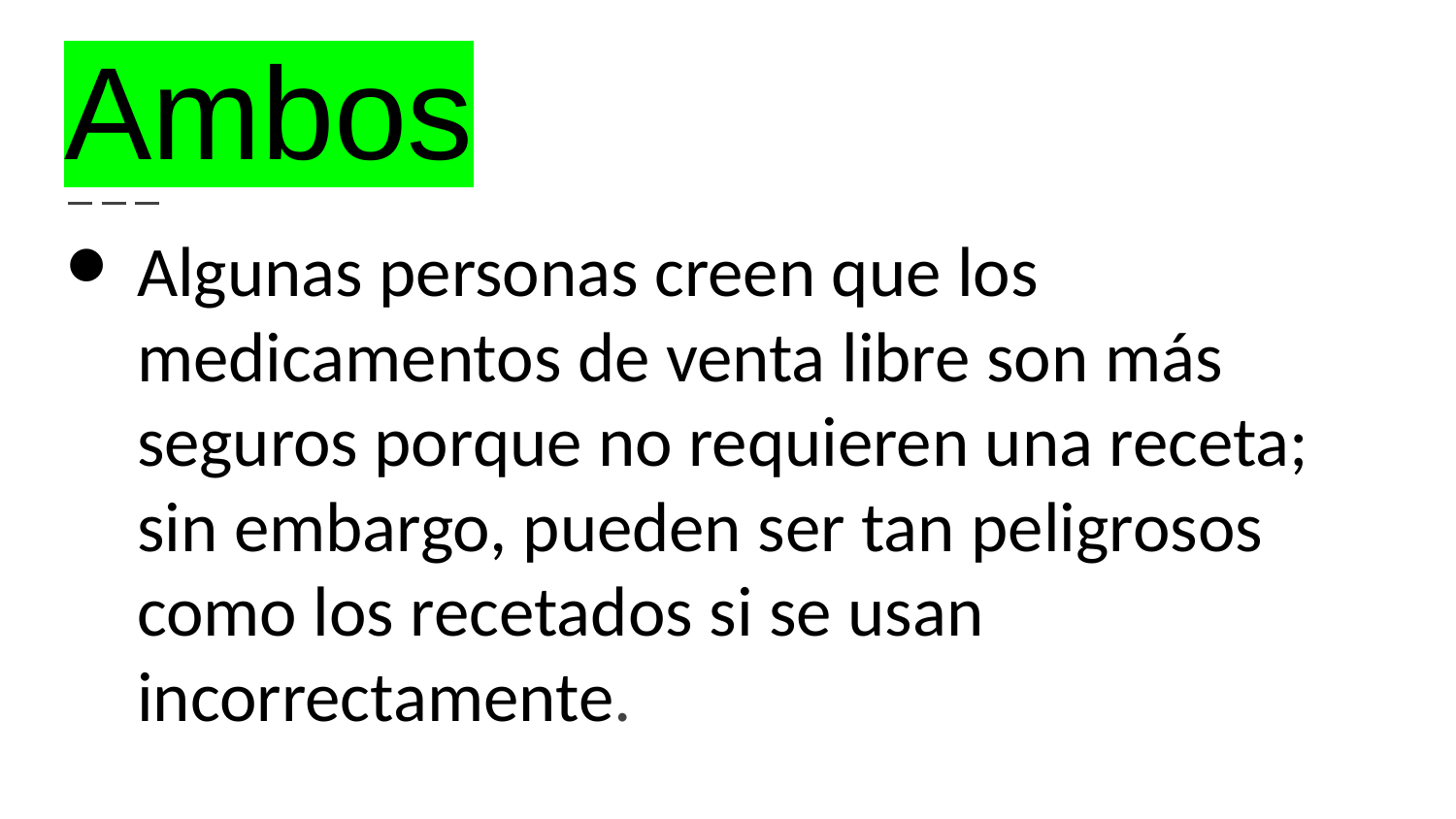

# Ambos
Algunas personas creen que los medicamentos de venta libre son más seguros porque no requieren una receta; sin embargo, pueden ser tan peligrosos como los recetados si se usan incorrectamente.